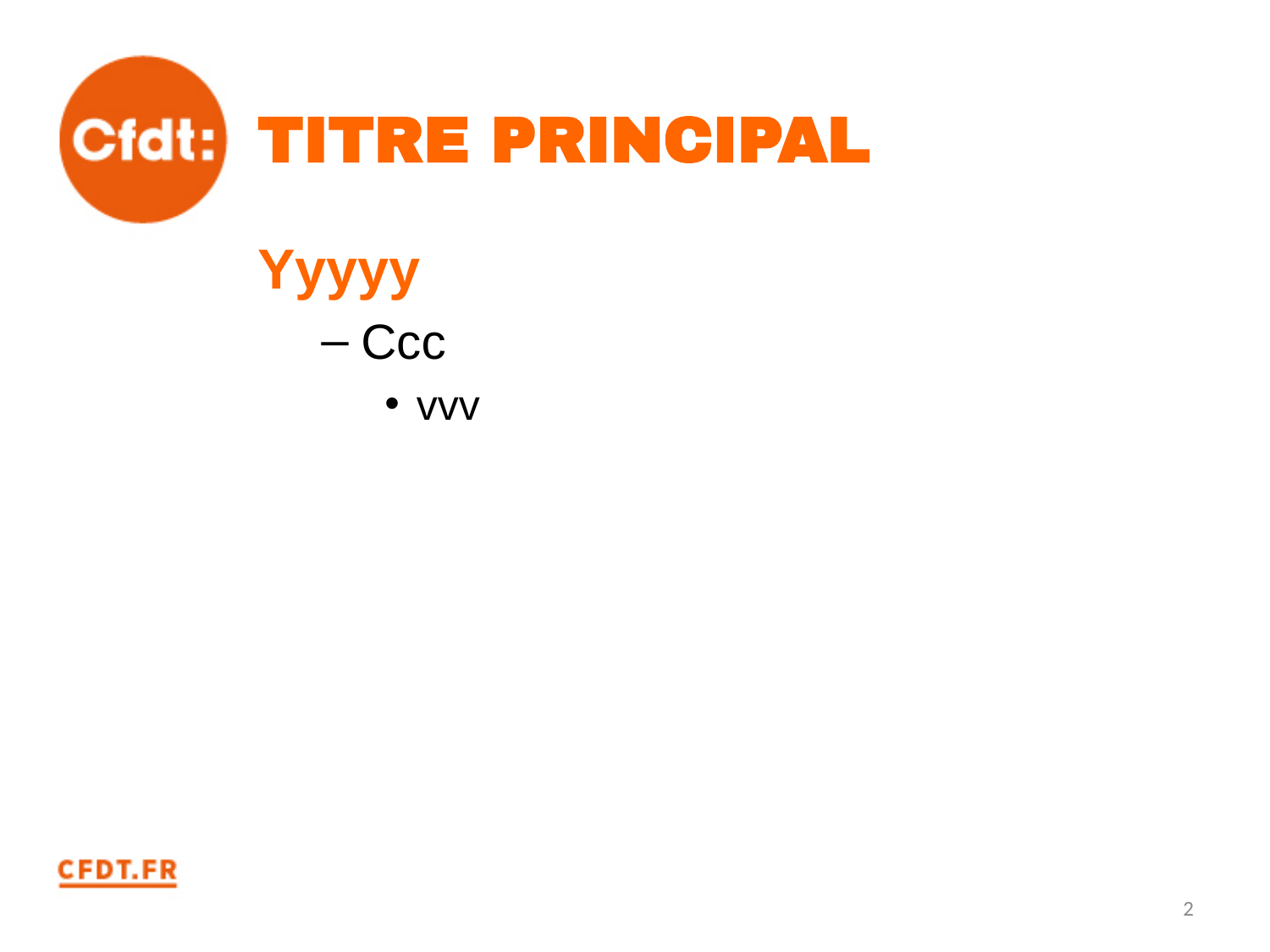

# TITRE PRINCIPAL
Yyyyy
Ccc
vvv

2